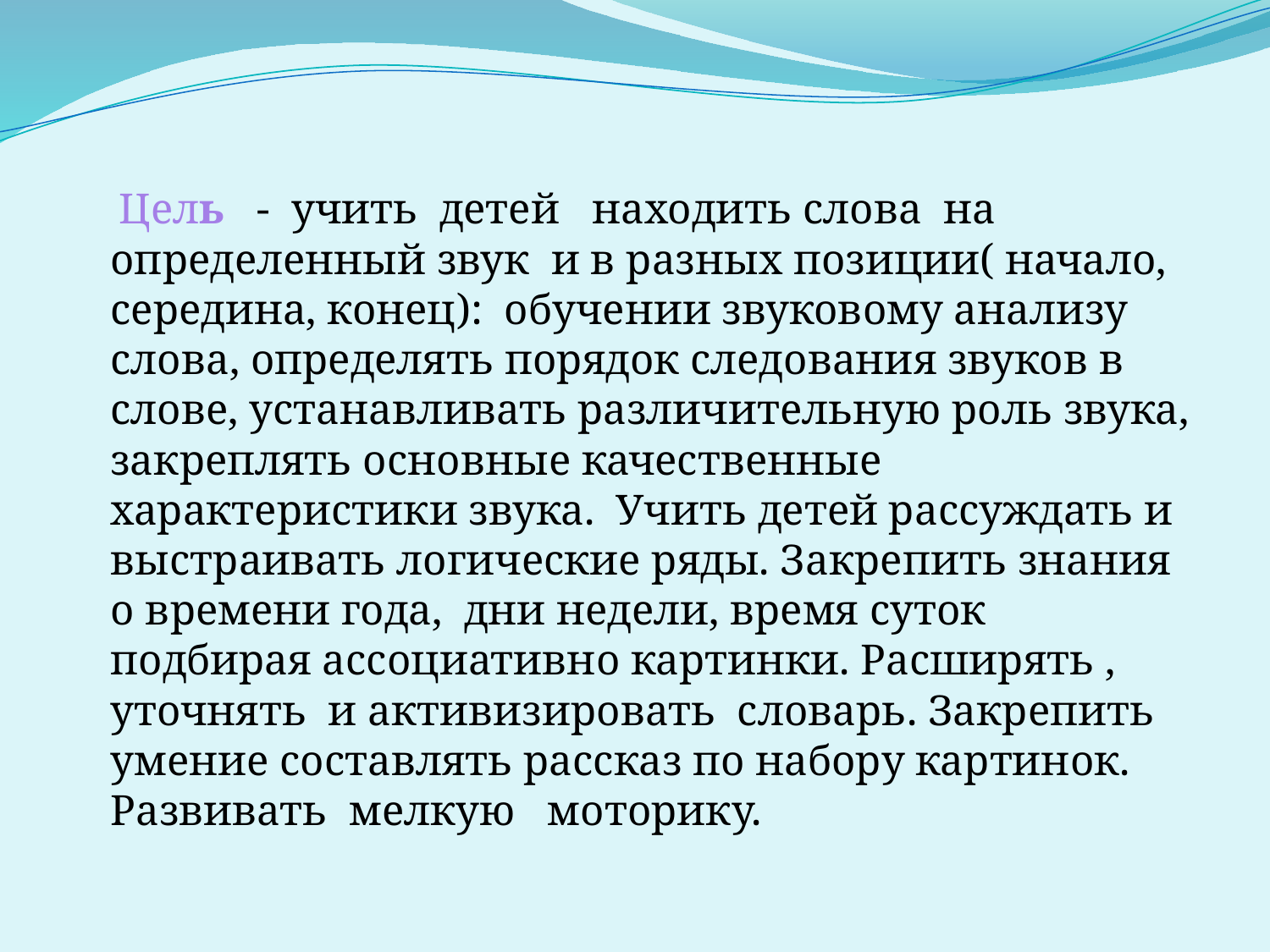

Цель   -  учить  детей   находить слова  на определенный звук  и в разных позиции( начало, середина, конец):  обучении звуковому анализу слова, определять порядок следования звуков в слове, устанавливать различительную роль звука, закреплять основные качественные характеристики звука.  Учить детей рассуждать и выстраивать логические ряды. Закрепить знания о времени года,  дни недели, время суток  подбирая ассоциативно картинки. Расширять , уточнять  и активизировать  словарь. Закрепить умение составлять рассказ по набору картинок.  Развивать  мелкую   моторику.